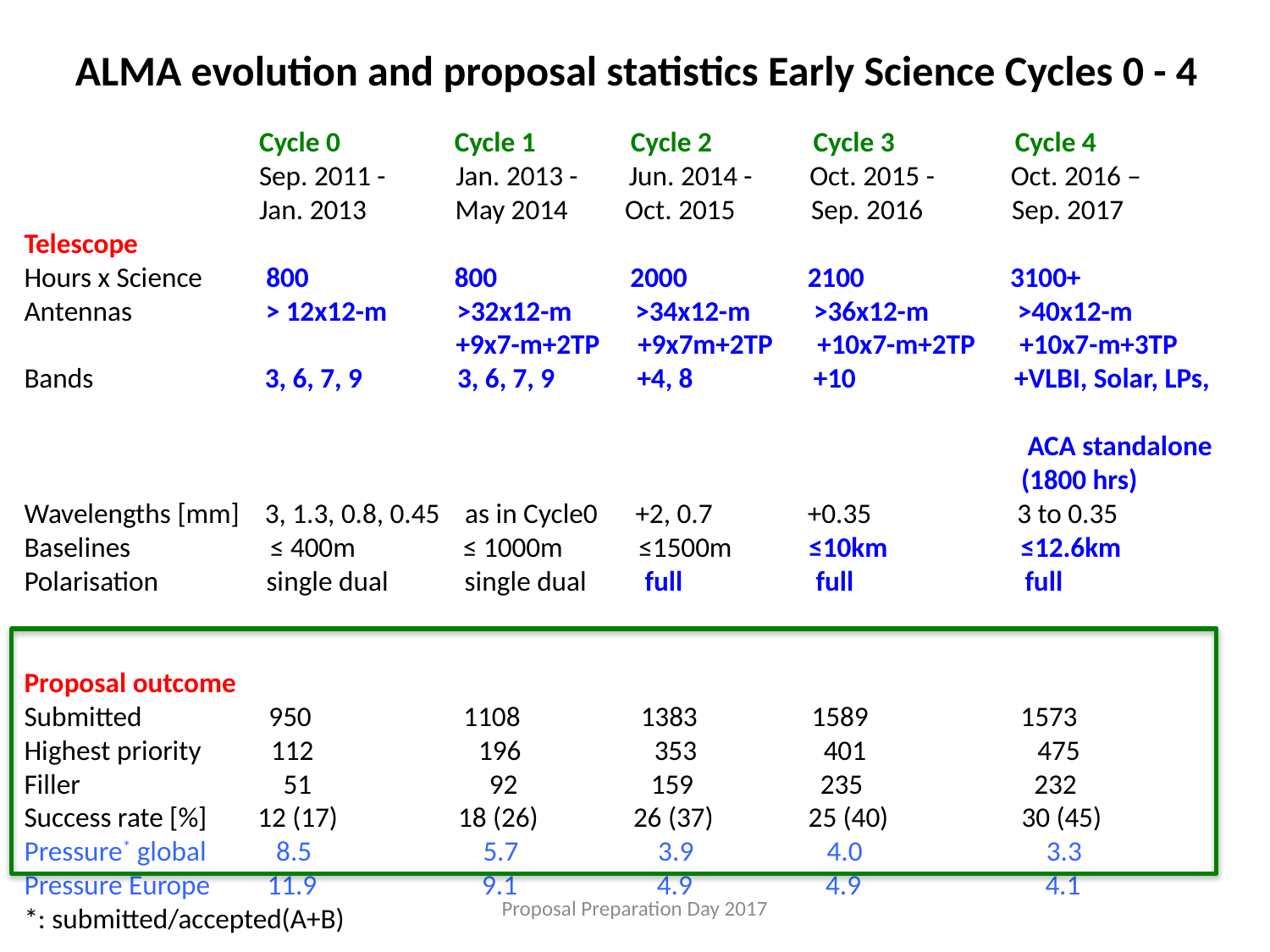

ALMA evolution and proposal statistics Early Science Cycles 0 - 4
                                     Cycle 0                  Cycle 1               Cycle 2                Cycle 3                   Cycle 4
                                     Sep. 2011 -           Jan. 2013 -        Jun. 2014 -         Oct. 2015 -            Oct. 2016 –
                                     Jan. 2013              May 2014         Oct. 2015            Sep. 2016              Sep. 2017
Telescope
Hours x Science          800                       800                     2000                   2100                       3100+
Antennas                     > 12x12-m           >32x12-m          >34x12-m          >36x12-m              >40x12-m
                                                                    +9x7-m+2TP      +9x7m+2TP       +10x7-m+2TP       +10x7-m+3TP
Bands                           3, 6, 7, 9               3, 6, 7, 9             +4, 8                   +10                         +VLBI, Solar, LPs,
                                                                                                                                                              ACA standalone
                                                                                                                                                             (1800 hrs)
Wavelengths [mm]    3, 1.3, 0.8, 0.45    as in Cycle0      +2, 0.7               +0.35                       3 to 0.35
Baselines                      ≤ 400m                 ≤ 1000m            ≤1500m            ≤10km                     ≤12.6km
Polarisation                 single dual            single dual         full                     full                           full

Proposal outcome
Submitted                    950                        1108                   1383                  1589                        1573
Highest priority           112                          196                     353                    401                           475
Filler                                51                            92                     159                    235                           232
Success rate [%]        12 (17)                   18 (26)               26 (37)               25 (40)                     30 (45)
Pressure* global           8.5                           5.7                      3.9                     4.0                             3.3
Pressure Europe         11.9                          9.1                      4.9                     4.9                             4.1
*: submitted/accepted(A+B)

Proposal Preparation Day 2017